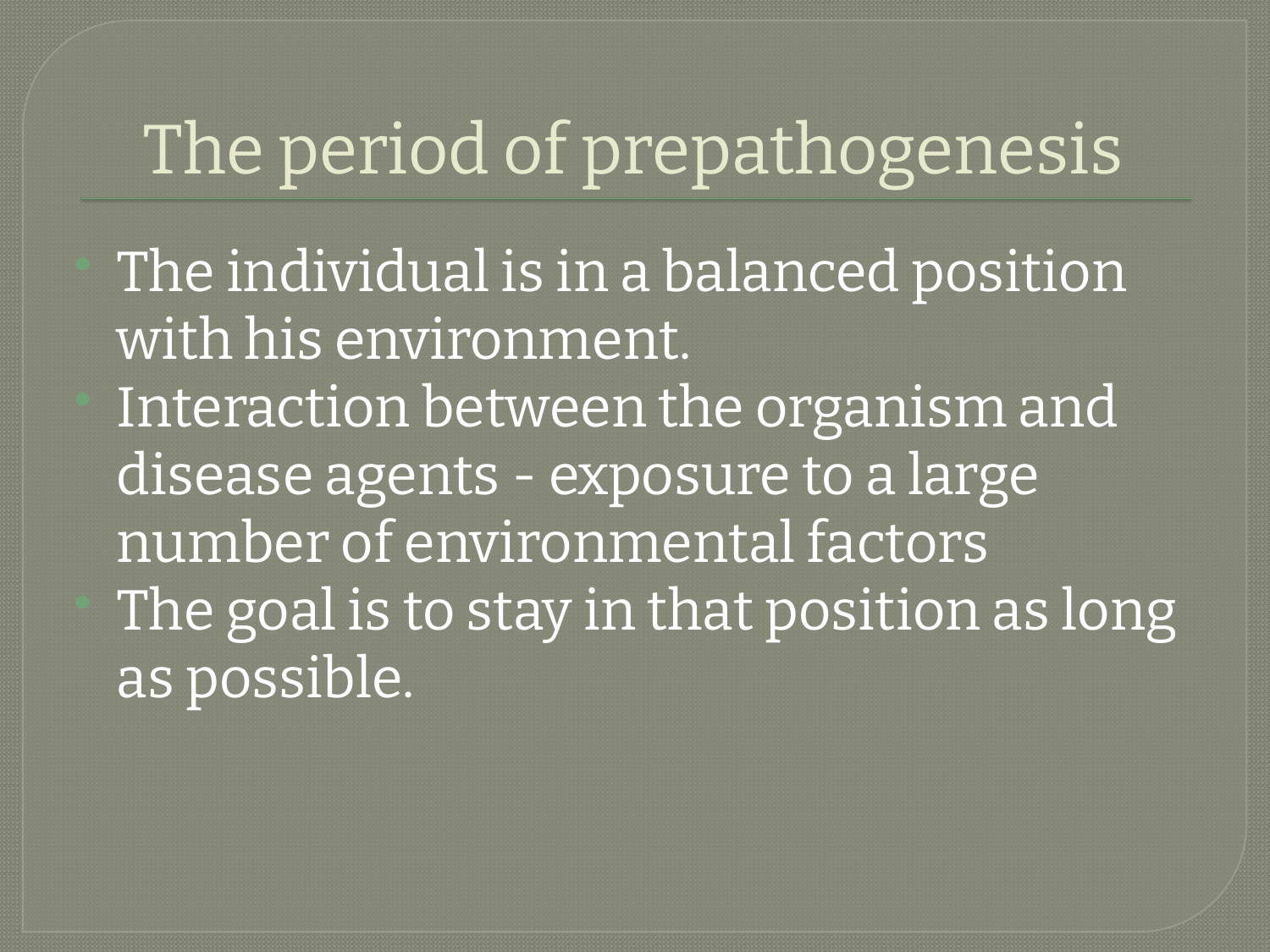

# The period of prepathogenesis
The individual is in a balanced position with his environment.
Interaction between the organism and disease agents - exposure to a large number of environmental factors
The goal is to stay in that position as long as possible.